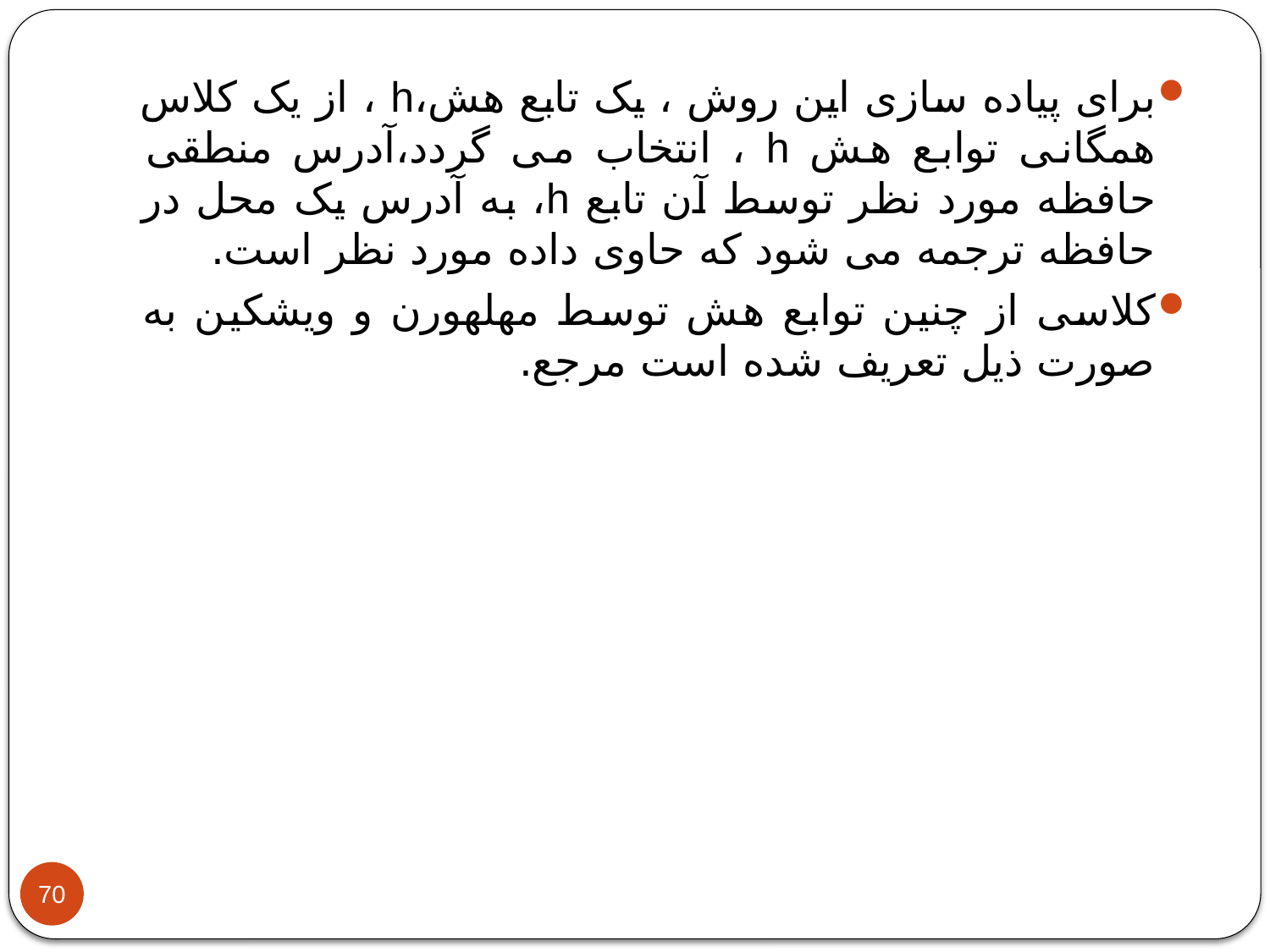

برای پیاده سازی این روش ، یک تابع هش،h ، از یک کلاس همگانی توابع هش h ، انتخاب می گردد،آدرس منطقی حافظه مورد نظر توسط آن تابع h، به آدرس یک محل در حافظه ترجمه می شود که حاوی داده مورد نظر است.
کلاسی از چنین توابع هش توسط مهلهورن و ویشکین به صورت ذیل تعریف شده است مرجع.
70